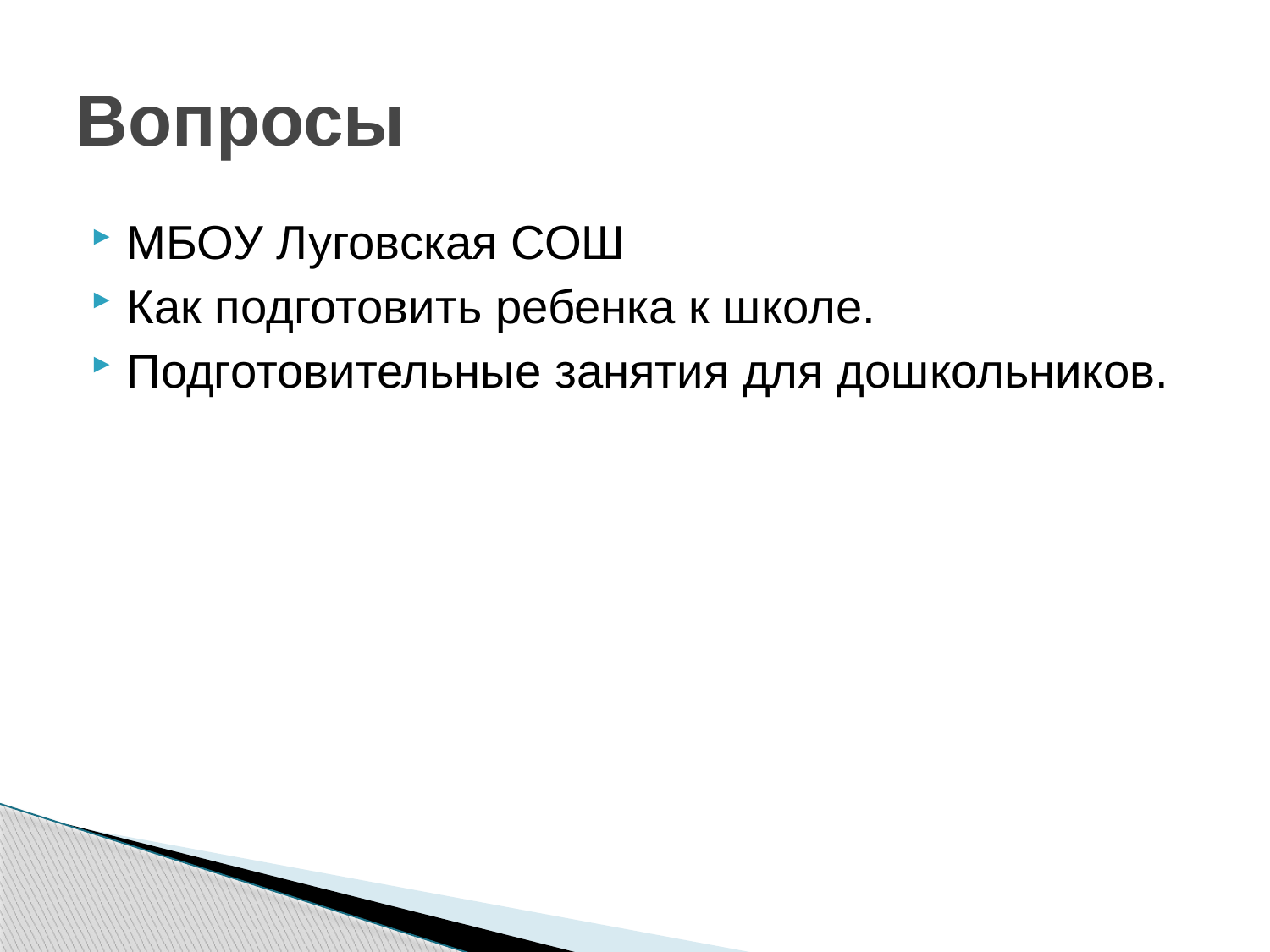

# Вопросы
МБОУ Луговская СОШ
Как подготовить ребенка к школе.
Подготовительные занятия для дошкольников.